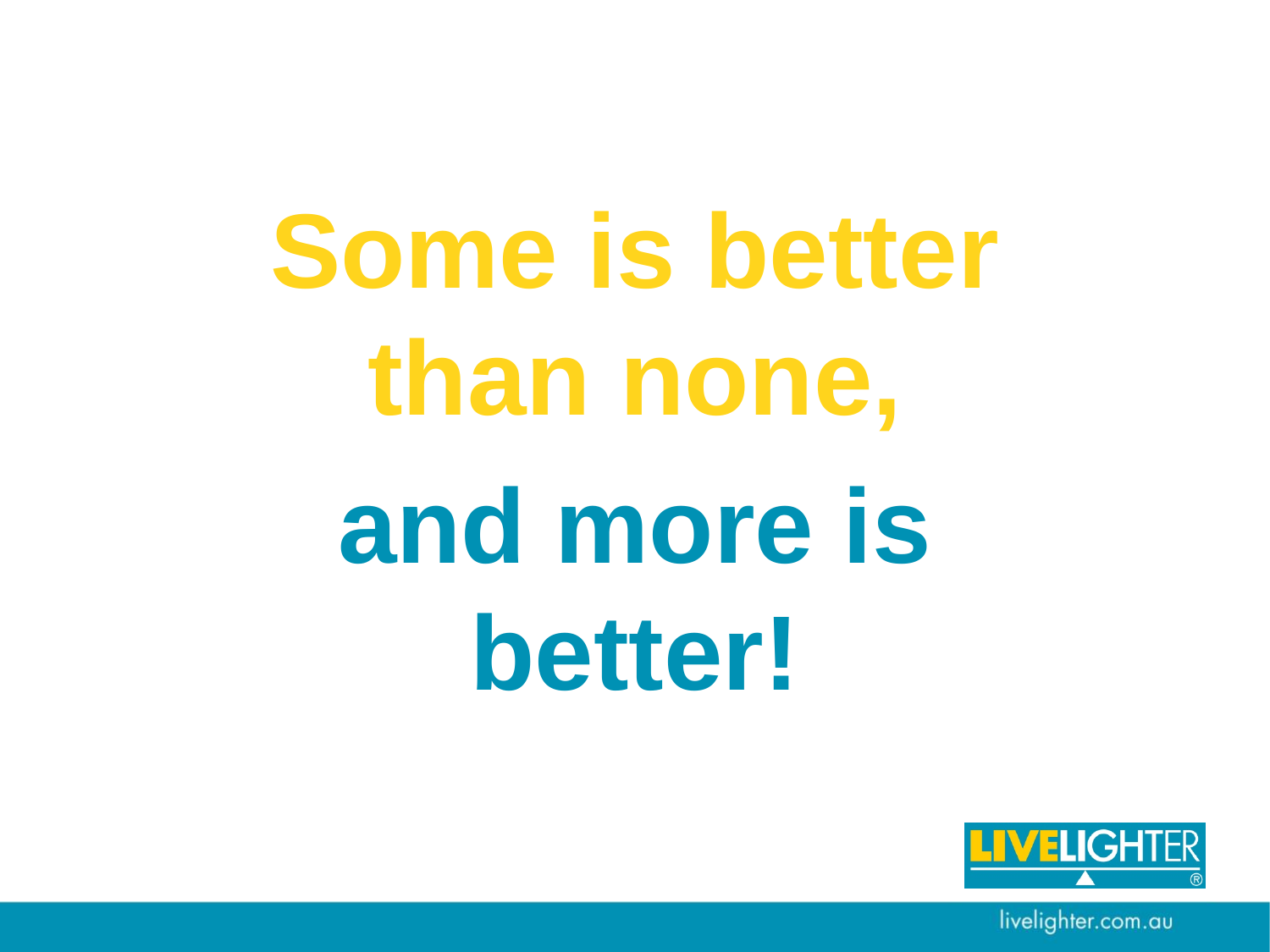

Some is better than none,
and more is better!